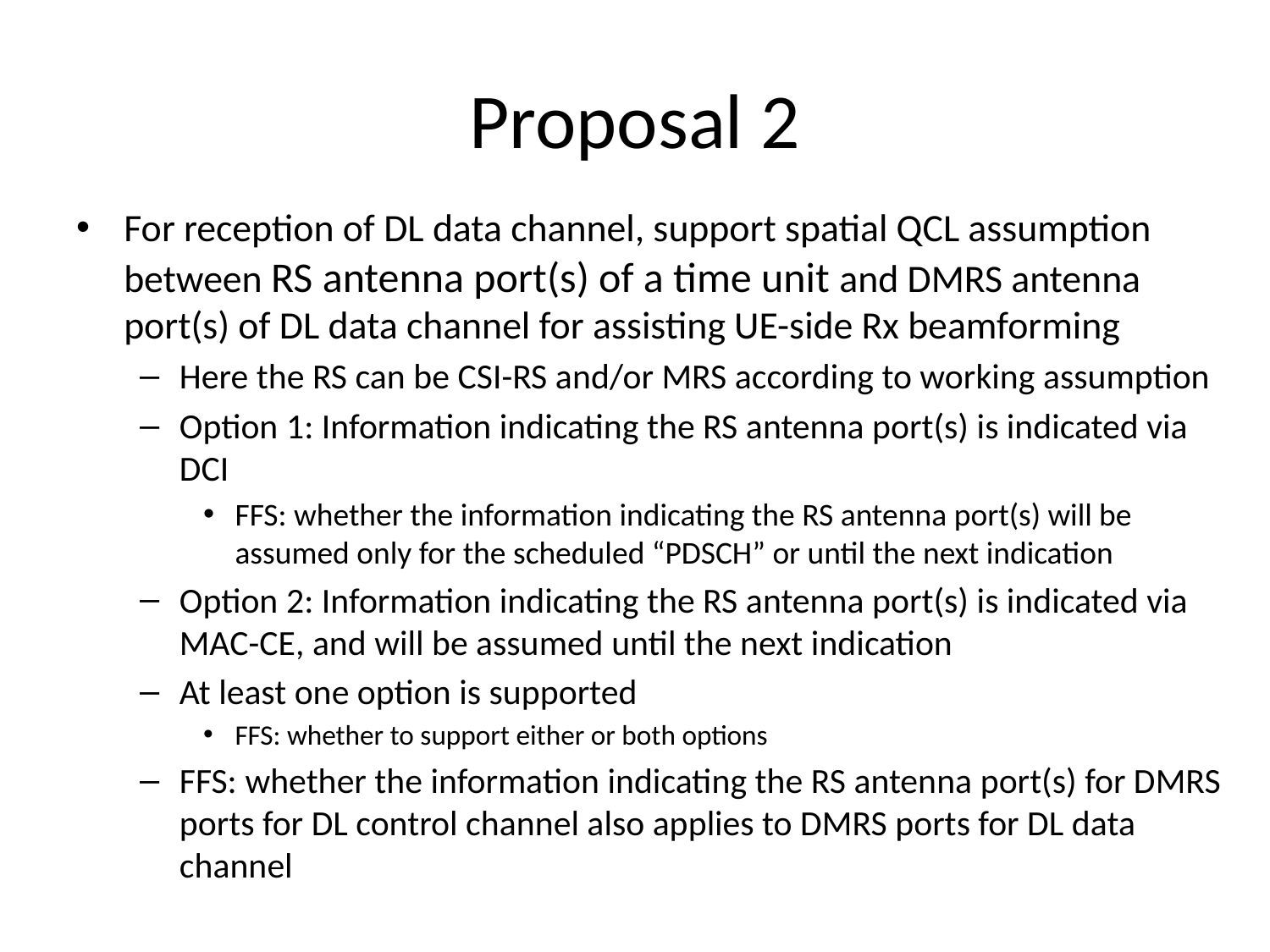

# Proposal 2
For reception of DL data channel, support spatial QCL assumption between RS antenna port(s) of a time unit and DMRS antenna port(s) of DL data channel for assisting UE-side Rx beamforming
Here the RS can be CSI-RS and/or MRS according to working assumption
Option 1: Information indicating the RS antenna port(s) is indicated via DCI
FFS: whether the information indicating the RS antenna port(s) will be assumed only for the scheduled “PDSCH” or until the next indication
Option 2: Information indicating the RS antenna port(s) is indicated via MAC-CE, and will be assumed until the next indication
At least one option is supported
FFS: whether to support either or both options
FFS: whether the information indicating the RS antenna port(s) for DMRS ports for DL control channel also applies to DMRS ports for DL data channel